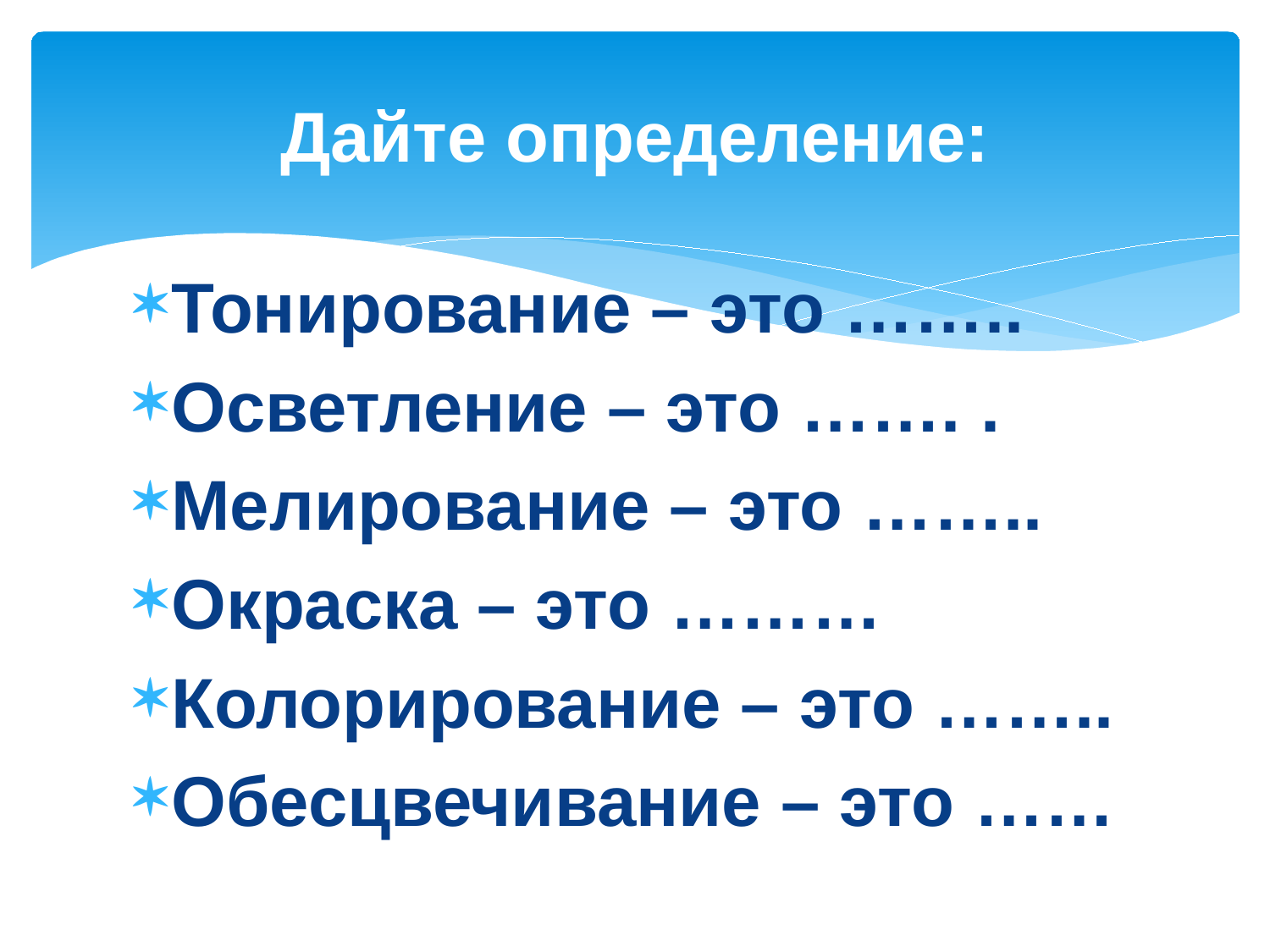

# Дайте определение:
Тонирование – это ……..
Осветление – это ……. .
Мелирование – это ……..
Окраска – это ………
Колорирование – это ……..
Обесцвечивание – это ……